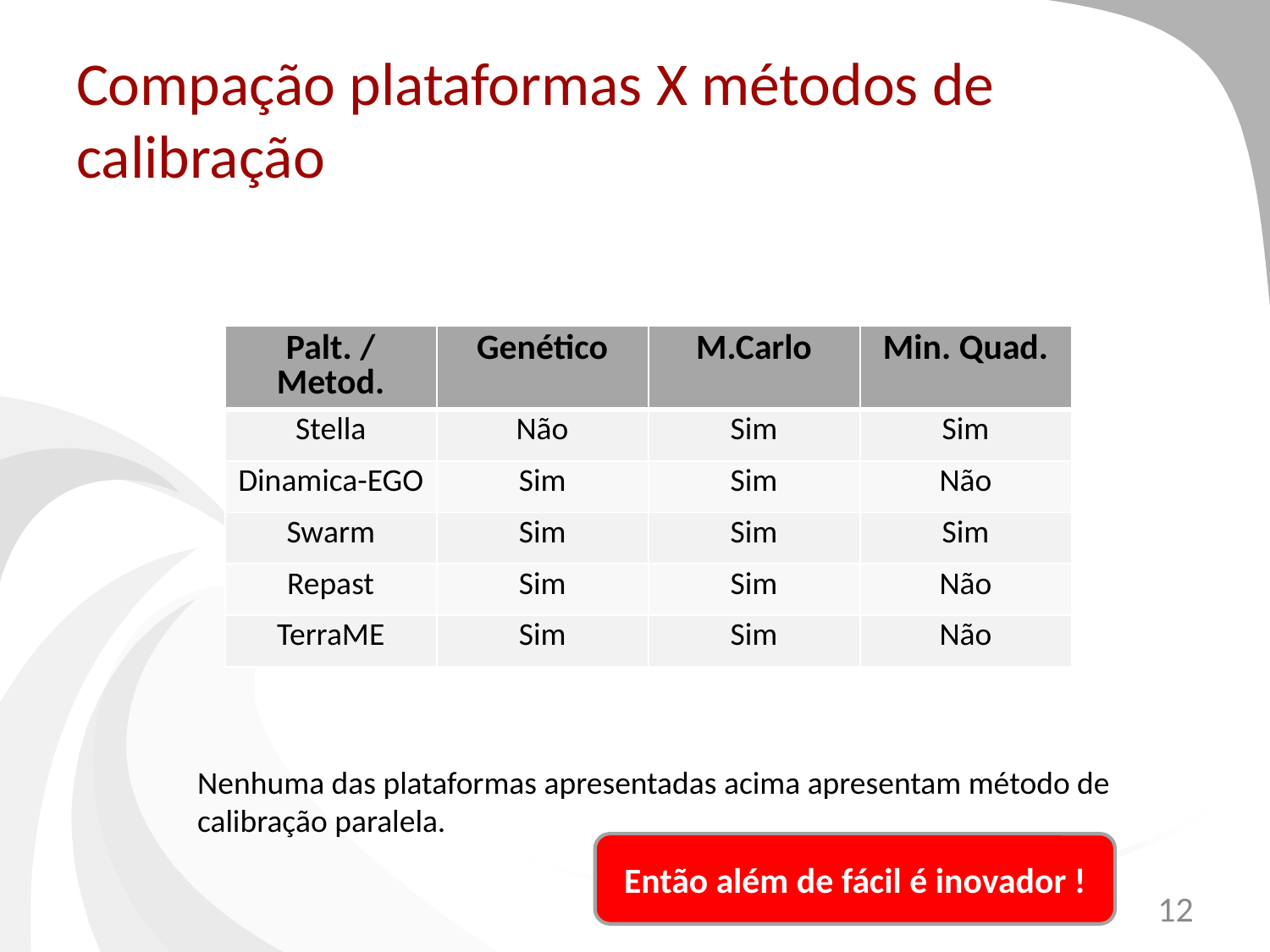

# Compação plataformas X métodos de calibração
| Palt. / Metod. | Genético | M.Carlo | Min. Quad. |
| --- | --- | --- | --- |
| Stella | Não | Sim | Sim |
| Dinamica-EGO | Sim | Sim | Não |
| Swarm | Sim | Sim | Sim |
| Repast | Sim | Sim | Não |
| TerraME | Sim | Sim | Não |
Nenhuma das plataformas apresentadas acima apresentam método de calibração paralela.
Então além de fácil é inovador !
12